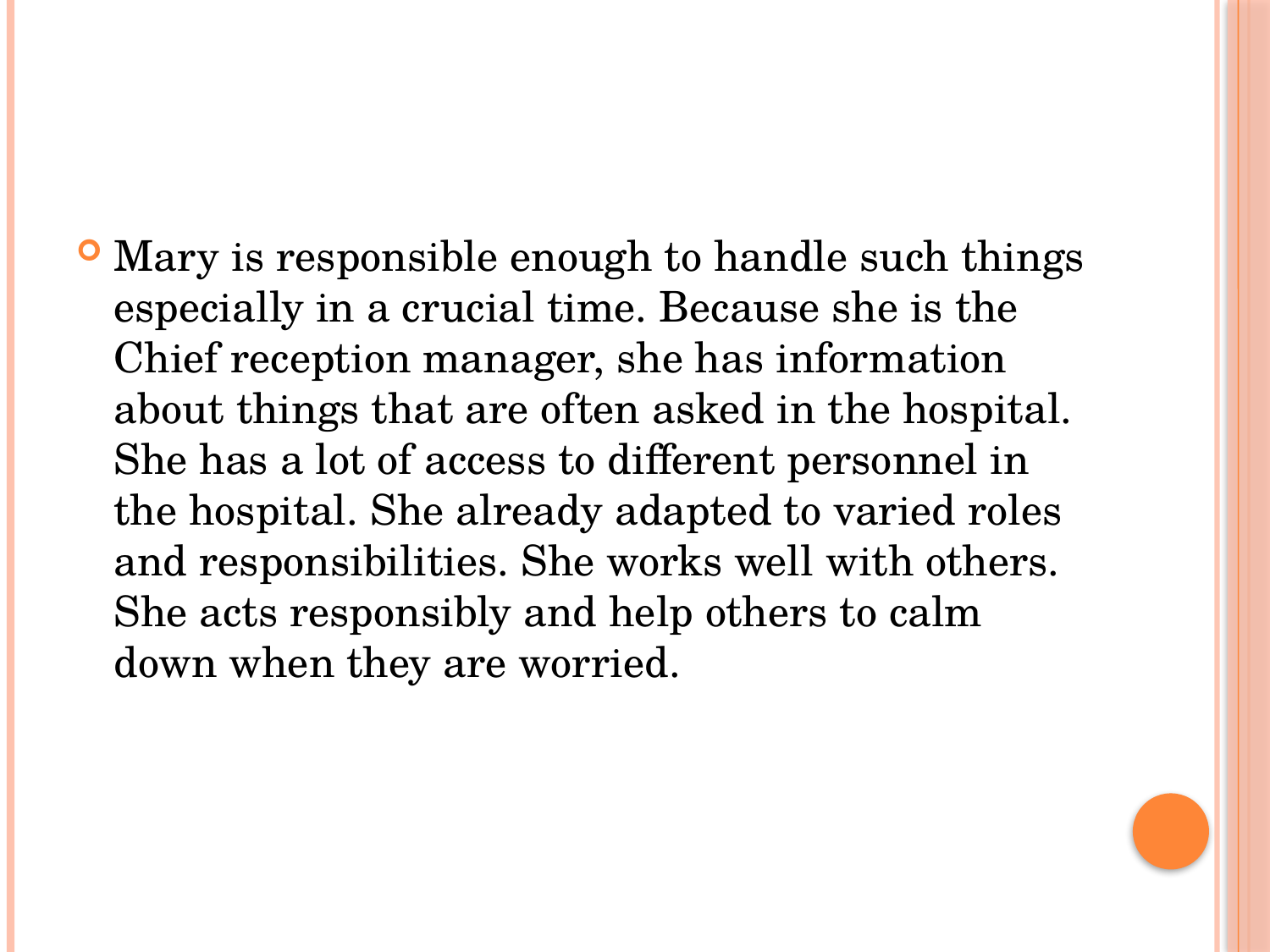

#
Mary is responsible enough to handle such things especially in a crucial time. Because she is the Chief reception manager, she has information about things that are often asked in the hospital. She has a lot of access to different personnel in the hospital. She already adapted to varied roles and responsibilities. She works well with others. She acts responsibly and help others to calm down when they are worried.